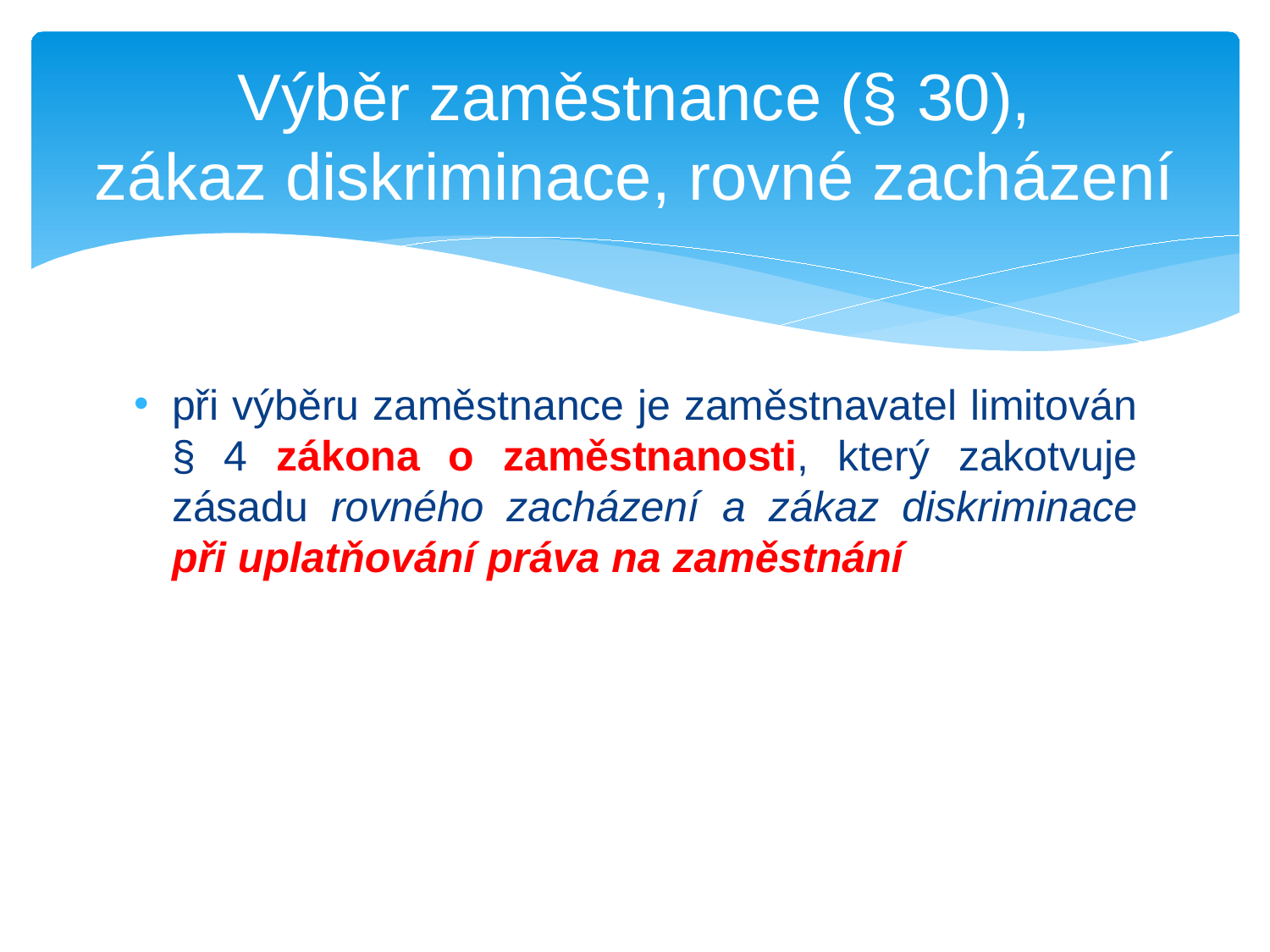

# Výběr zaměstnance (§ 30), zákaz diskriminace, rovné zacházení
při výběru zaměstnance je zaměstnavatel limitován § 4 zákona o zaměstnanosti, který zakotvuje zásadu rovného zacházení a zákaz diskriminace při uplatňování práva na zaměstnání